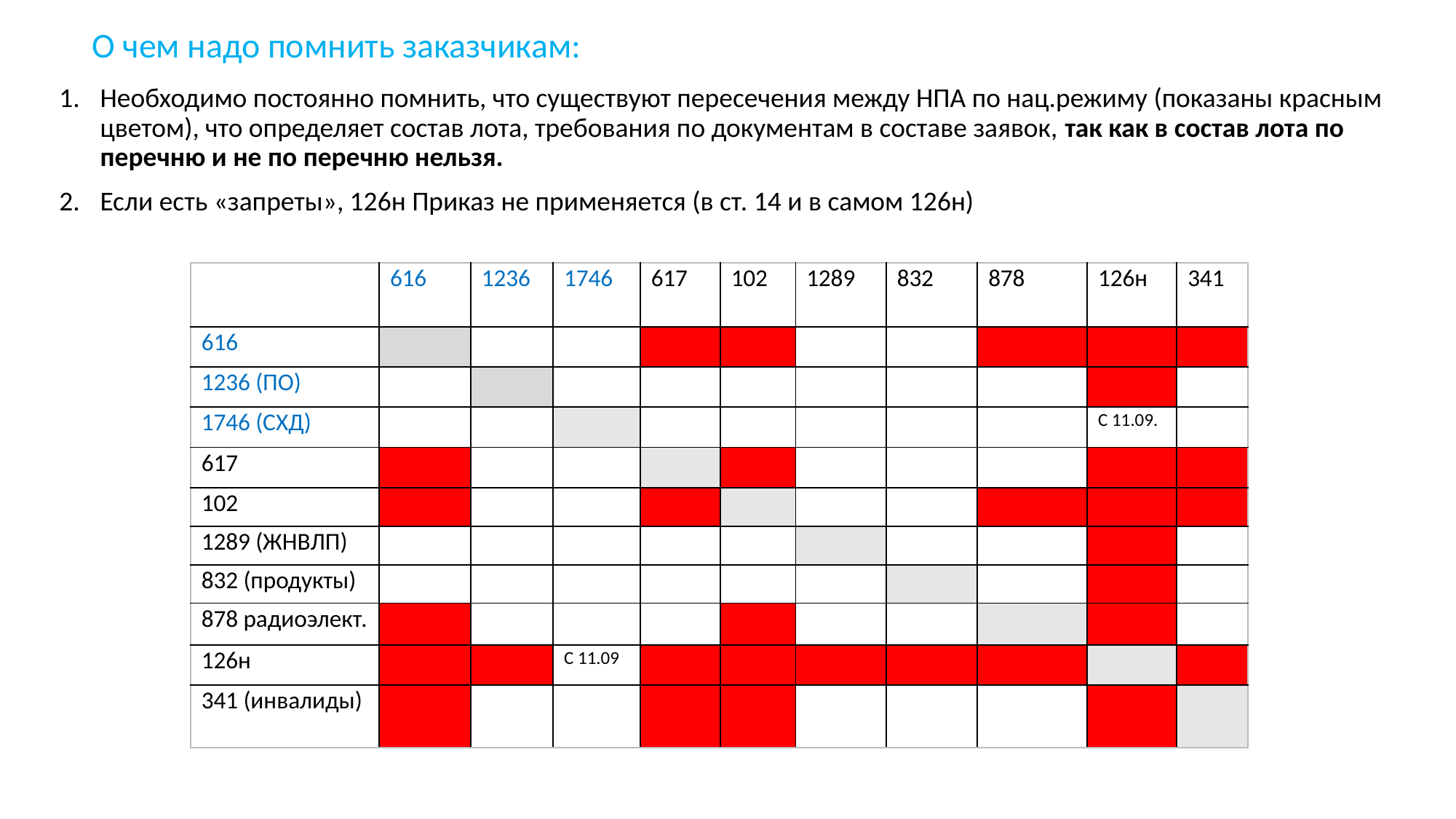

# О чем надо помнить заказчикам:
Необходимо постоянно помнить, что существуют пересечения между НПА по нац.режиму (показаны красным цветом), что определяет состав лота, требования по документам в составе заявок, так как в состав лота по перечню и не по перечню нельзя.
Если есть «запреты», 126н Приказ не применяется (в ст. 14 и в самом 126н)

|  | 616 | 1236 | 1746 | 617 | 102 | 1289 | 832 | 878 | 126н | 341 |
| --- | --- | --- | --- | --- | --- | --- | --- | --- | --- | --- |
| 616 |  |  |  |  |  |  |  |  |  |  |
| 1236 (ПО) |  |  |  |  |  |  |  |  |  |  |
| 1746 (СХД) |  |  |  |  |  |  |  |  | С 11.09. |  |
| 617 |  |  |  |  |  |  |  |  |  |  |
| 102 |  |  |  |  |  |  |  |  |  |  |
| 1289 (ЖНВЛП) |  |  |  |  |  |  |  |  |  |  |
| 832 (продукты) |  |  |  |  |  |  |  |  |  |  |
| 878 радиоэлект. |  |  |  |  |  |  |  |  |  |  |
| 126н |  |  | С 11.09 |  |  |  |  |  |  |  |
| 341 (инвалиды) |  |  |  |  |  |  |  |  |  |  |